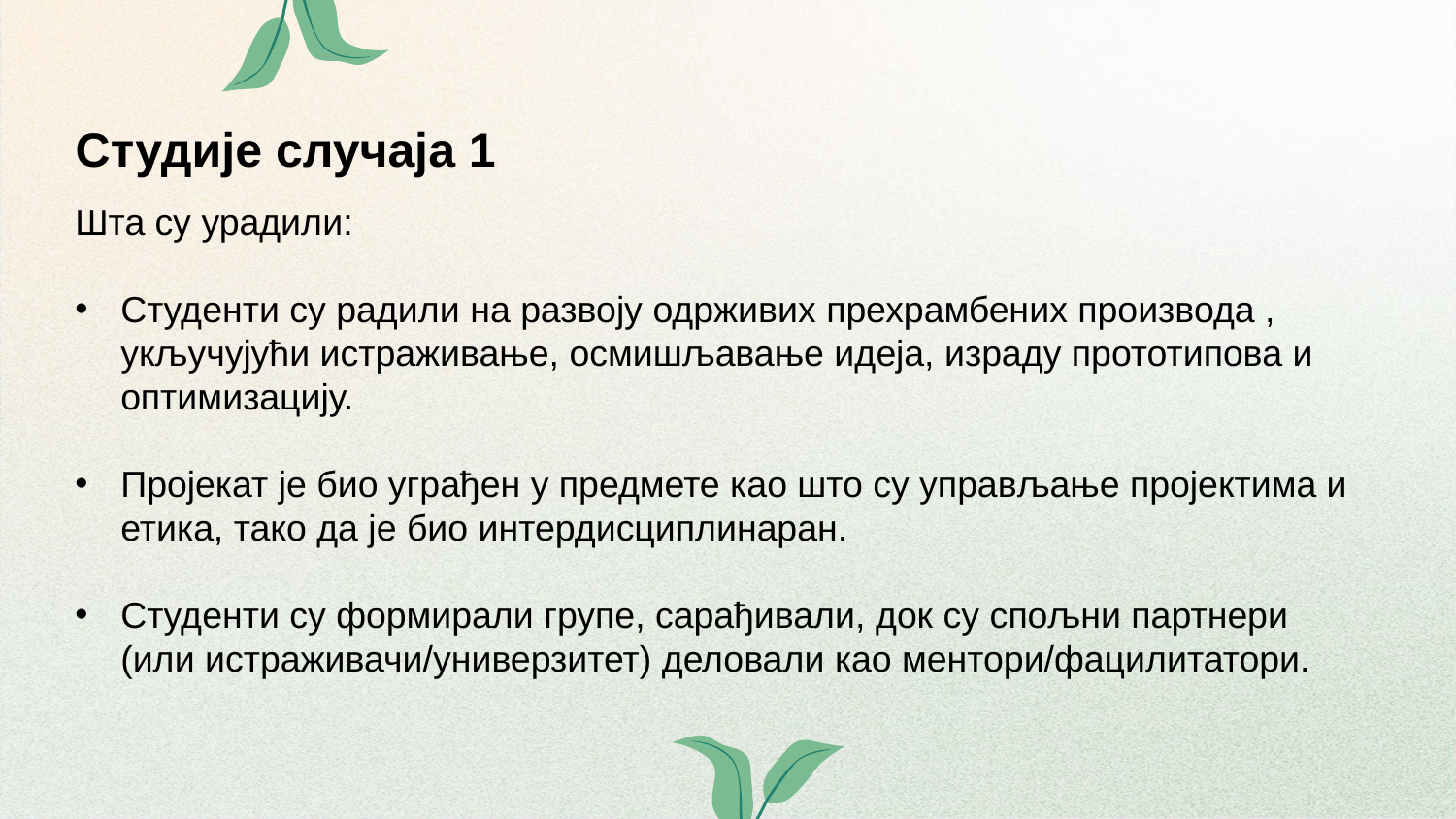

# Студије случаја 1
Шта су урадили:

Студенти су радили на развоју одрживих прехрамбених производа , укључујући истраживање, осмишљавање идеја, израду прототипова и оптимизацију.

Пројекат је био уграђен у предмете као што су управљање пројектима и етика, тако да је био интердисциплинаран.

Студенти су формирали групе, сарађивали, док су спољни партнери (или истраживачи/универзитет) деловали као ментори/фацилитатори.